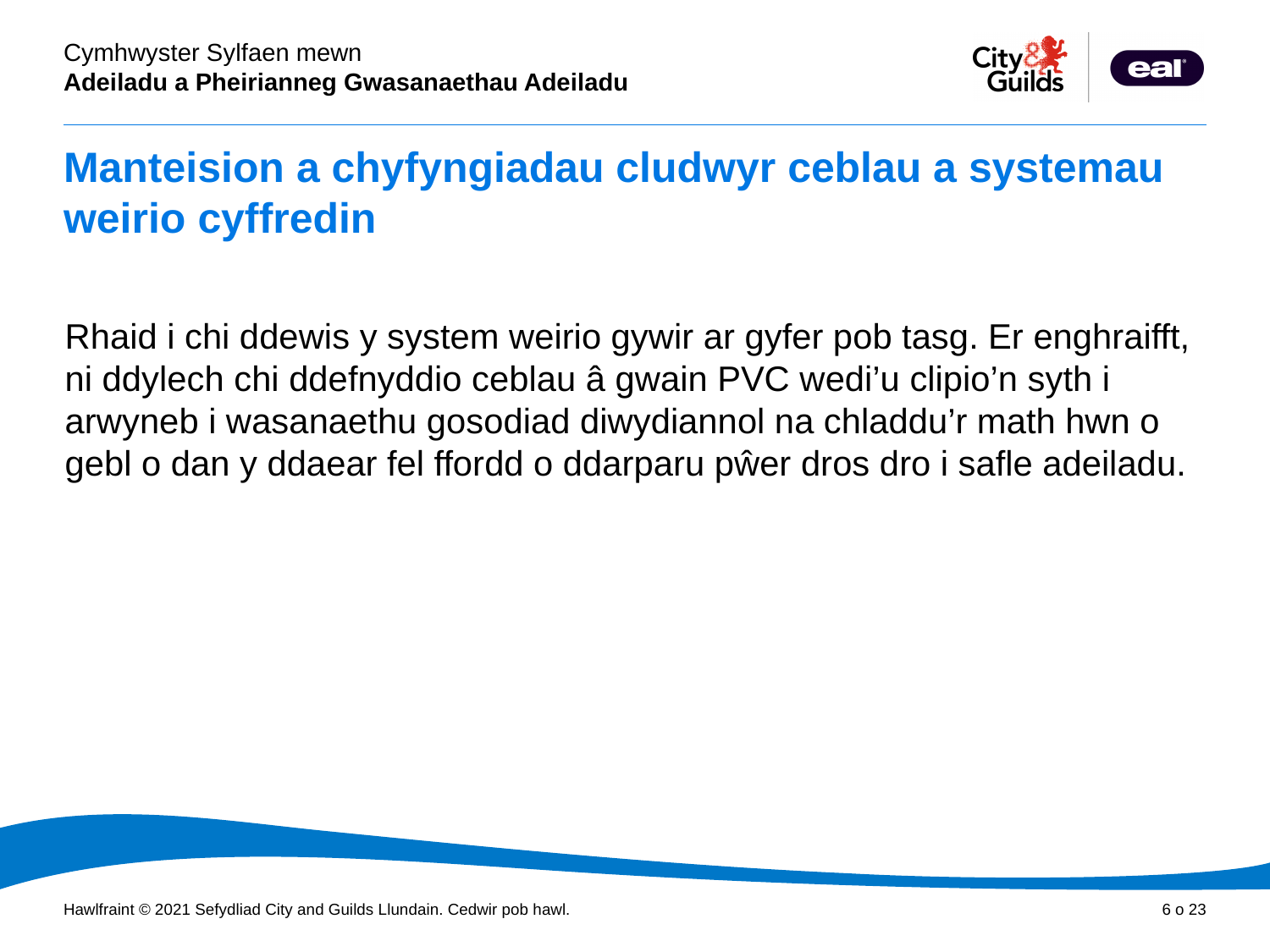

# Manteision a chyfyngiadau cludwyr ceblau a systemau weirio cyffredin

Rhaid i chi ddewis y system weirio gywir ar gyfer pob tasg. Er enghraifft, ni ddylech chi ddefnyddio ceblau â gwain PVC wedi’u clipio’n syth i arwyneb i wasanaethu gosodiad diwydiannol na chladdu’r math hwn o gebl o dan y ddaear fel ffordd o ddarparu pŵer dros dro i safle adeiladu.